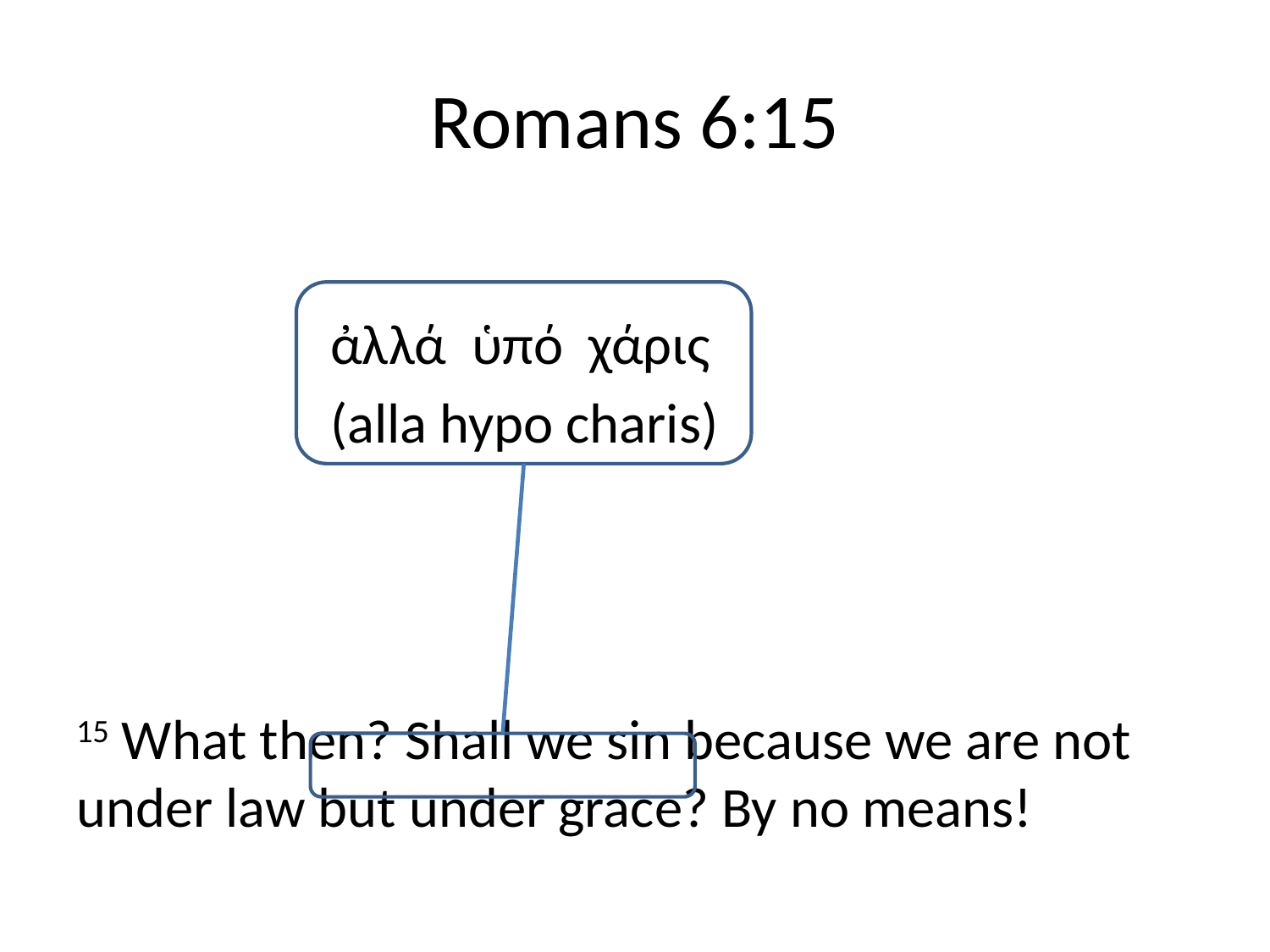

# Romans 6:15

		ἀλλά  ὑπό  χάρις
		(alla hypo charis)

15 What then? Shall we sin because we are not under law but under grace? By no means!